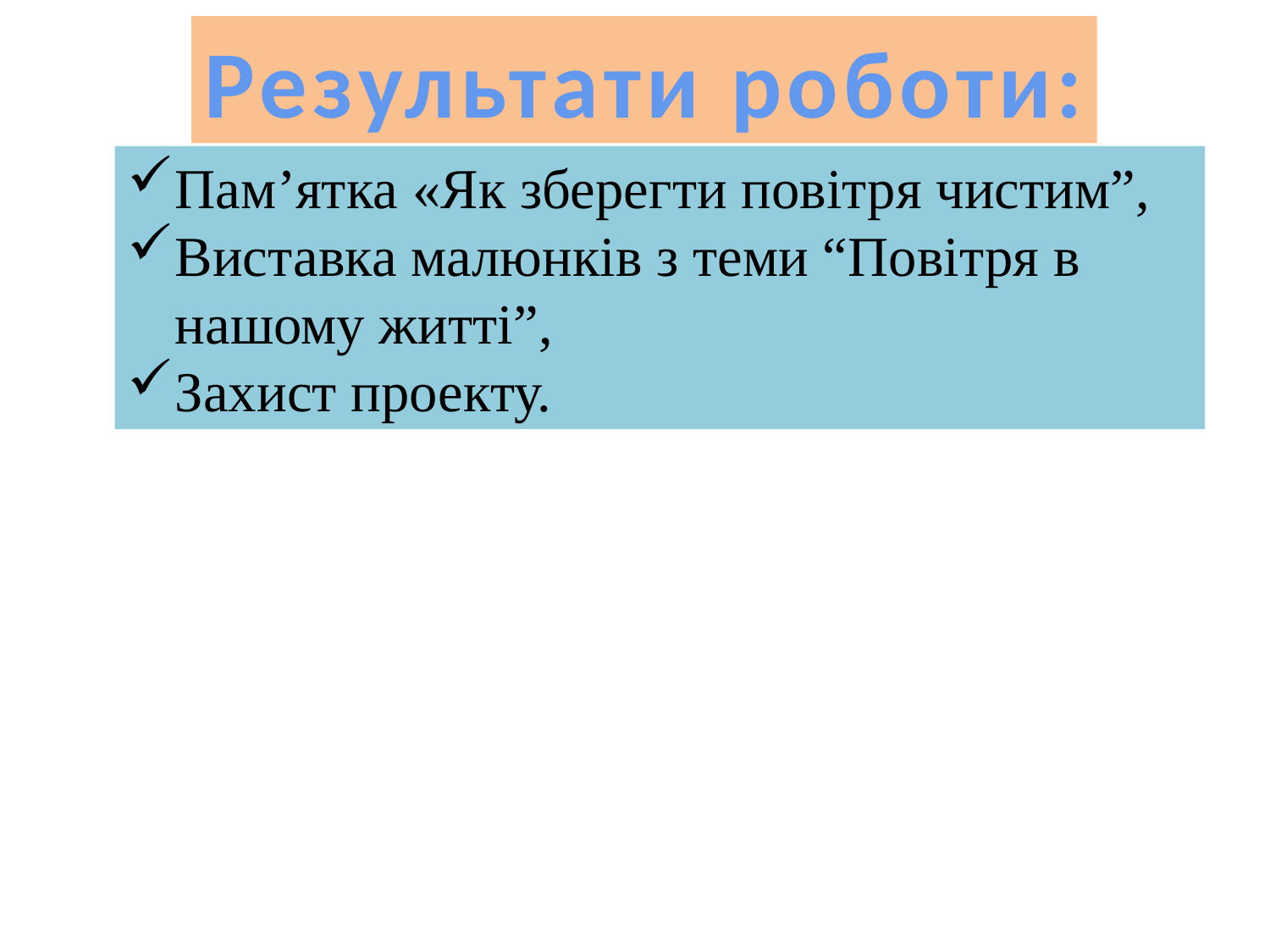

Результати роботи:
Пам’ятка «Як зберегти повітря чистим”,
Виставка малюнків з теми “Повітря в нашому житті”,
Захист проекту.